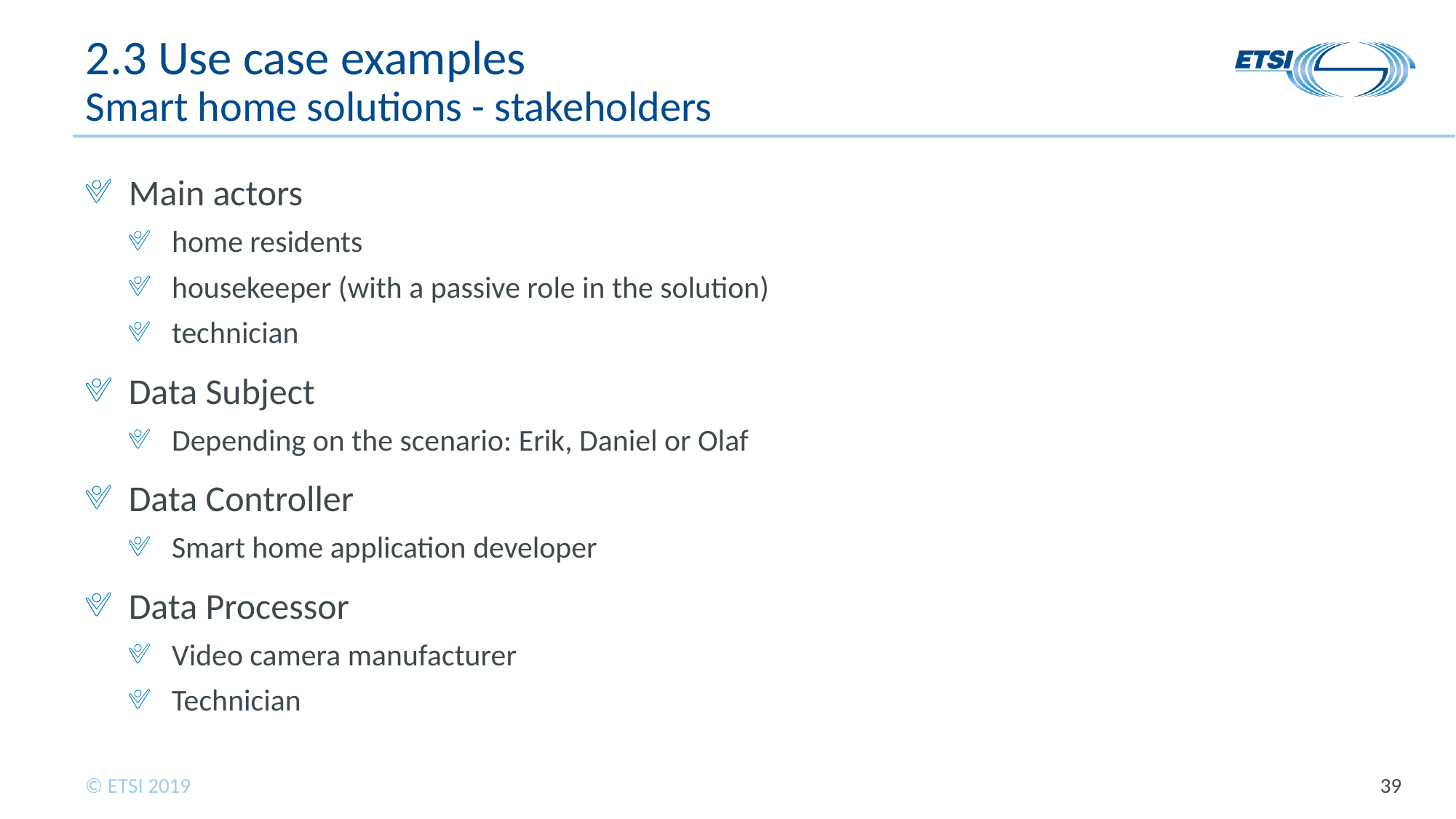

# 2.3 Use case examples Smart home solutions - stakeholders
Main actors
home residents
housekeeper (with a passive role in the solution)
technician
Data Subject
Depending on the scenario: Erik, Daniel or Olaf
Data Controller
Smart home application developer
Data Processor
Video camera manufacturer
Technician